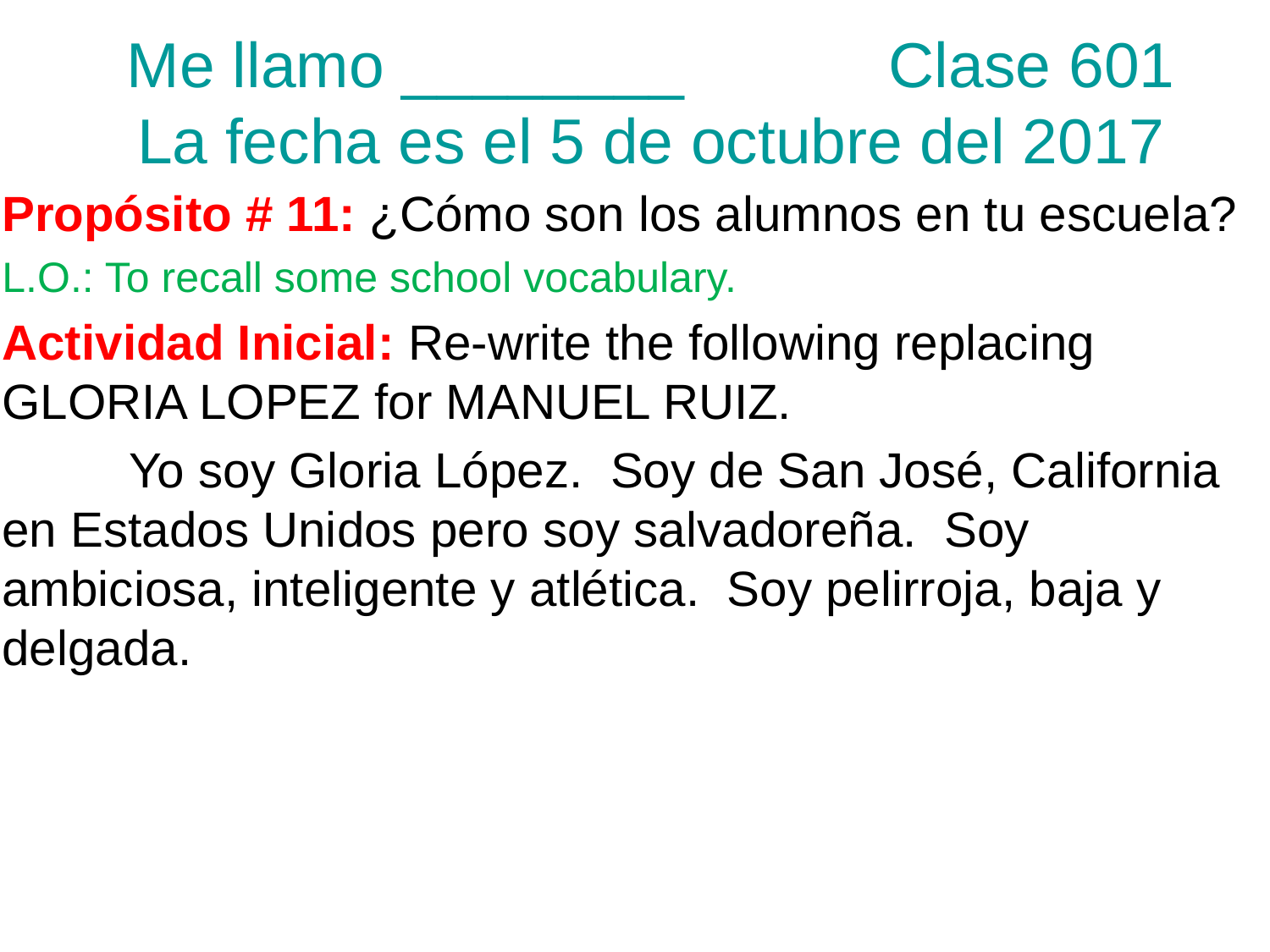

# Me llamo ________ 		Clase 601 La fecha es el 5 de octubre del 2017
Propósito # 11: ¿Cómo son los alumnos en tu escuela?
L.O.: To recall some school vocabulary.
Actividad Inicial: Re-write the following replacing GLORIA LOPEZ for MANUEL RUIZ.
	Yo soy Gloria López.  Soy de San José, California en Estados Unidos pero soy salvadoreña.  Soy ambiciosa, inteligente y atlética.  Soy pelirroja, baja y delgada.